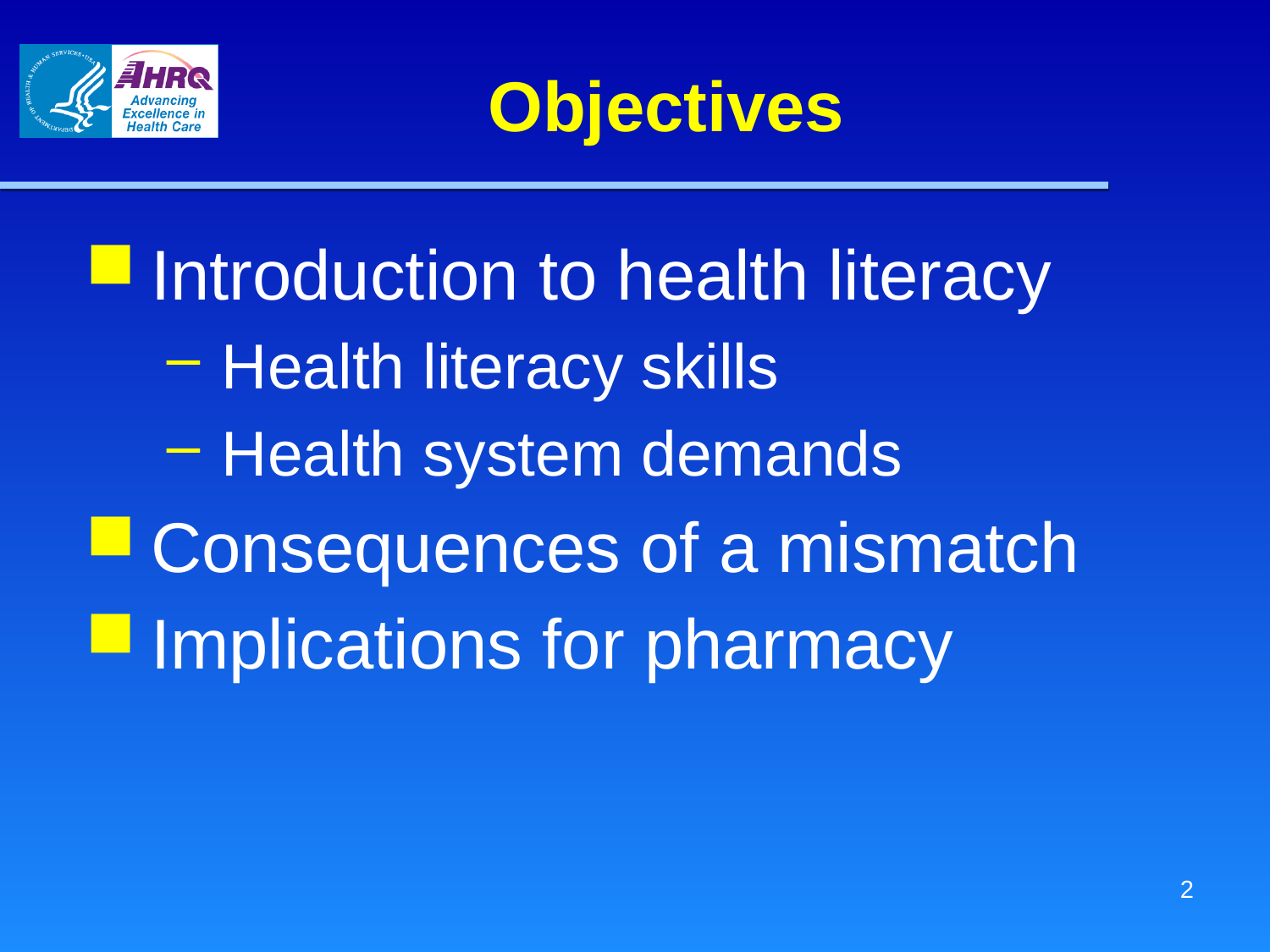

# Objectives
Introduction to health literacy
Health literacy skills
Health system demands
Consequences of a mismatch
Implications for pharmacy
2